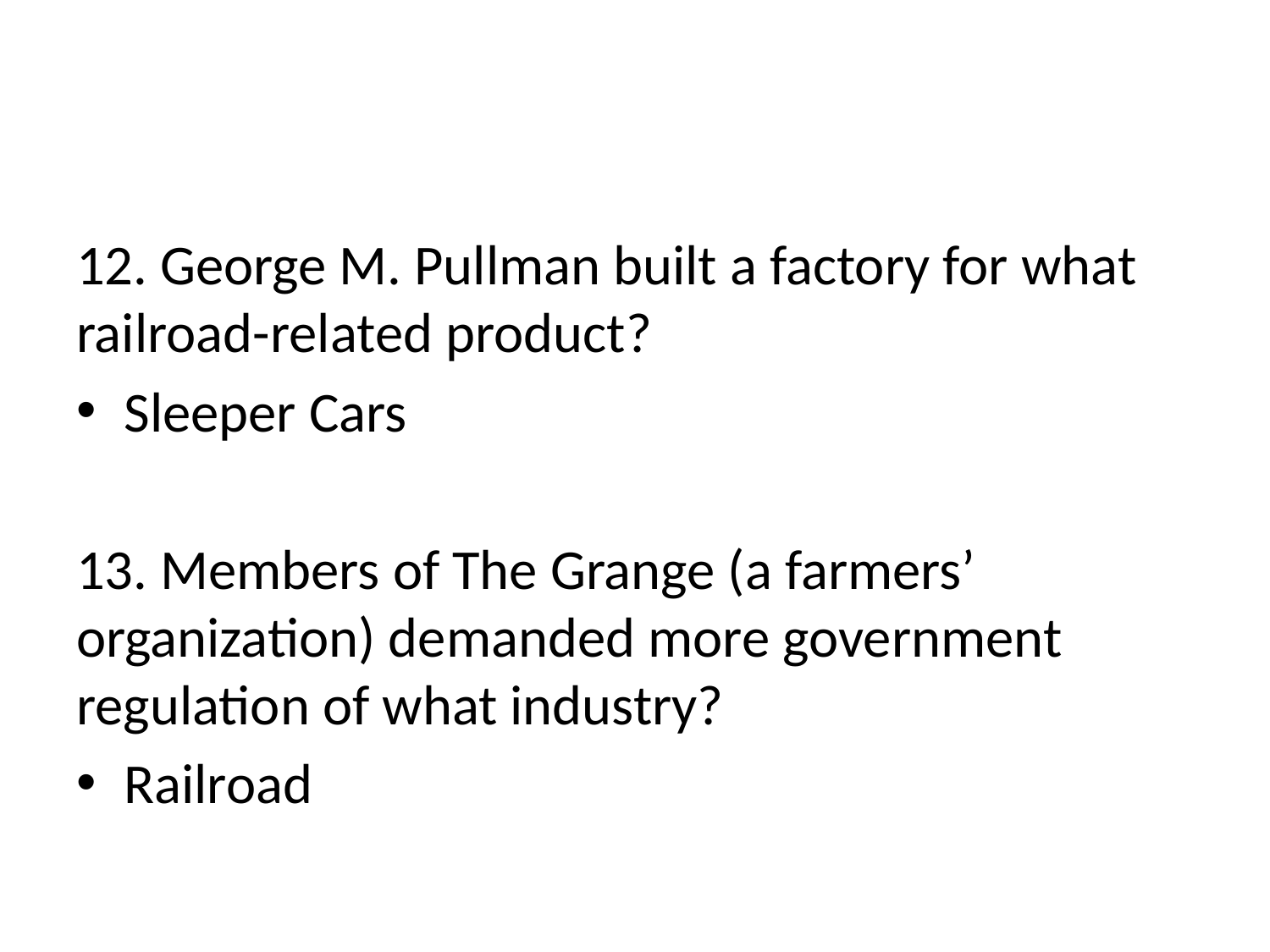

#
12. George M. Pullman built a factory for what railroad-related product?
Sleeper Cars

13. Members of The Grange (a farmers’ organization) demanded more government regulation of what industry?
Railroad